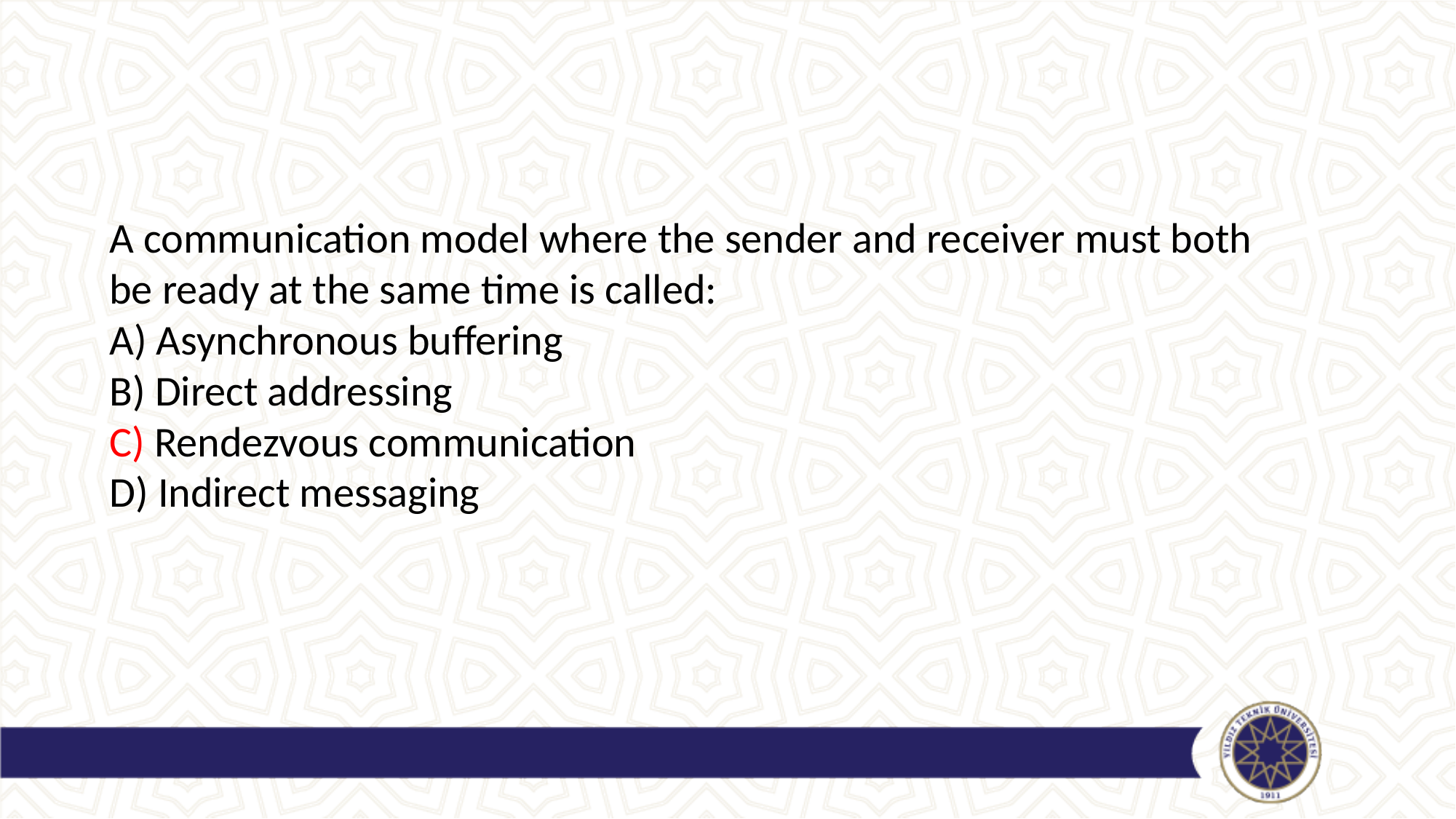

#
A communication model where the sender and receiver must both be ready at the same time is called:
A) Asynchronous buffering
B) Direct addressing
C) Rendezvous communication
D) Indirect messaging